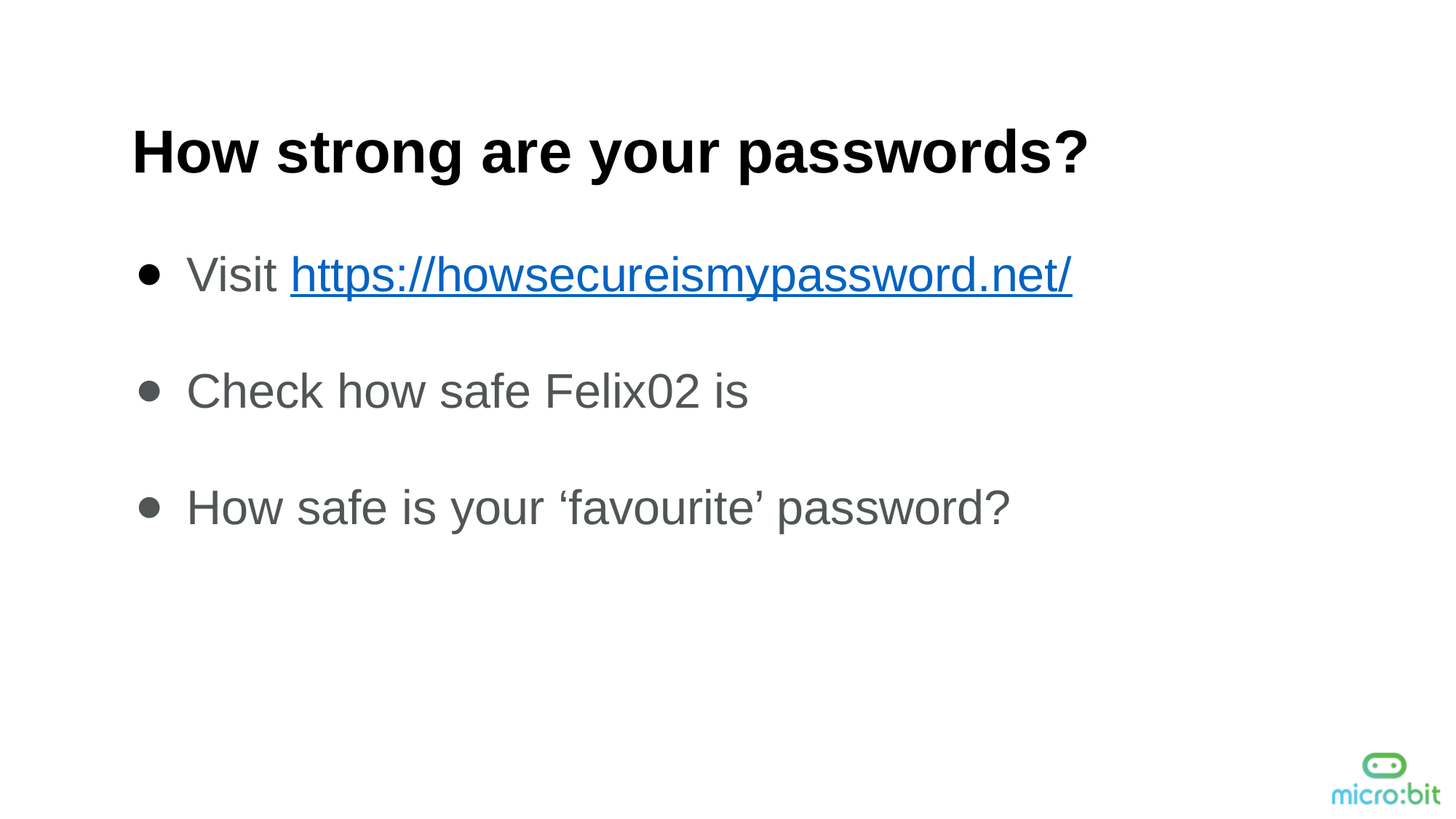

How strong are your passwords?

Visit https://howsecureismypassword.net/

Check how safe Felix02 is

How safe is your ‘favourite’ password?